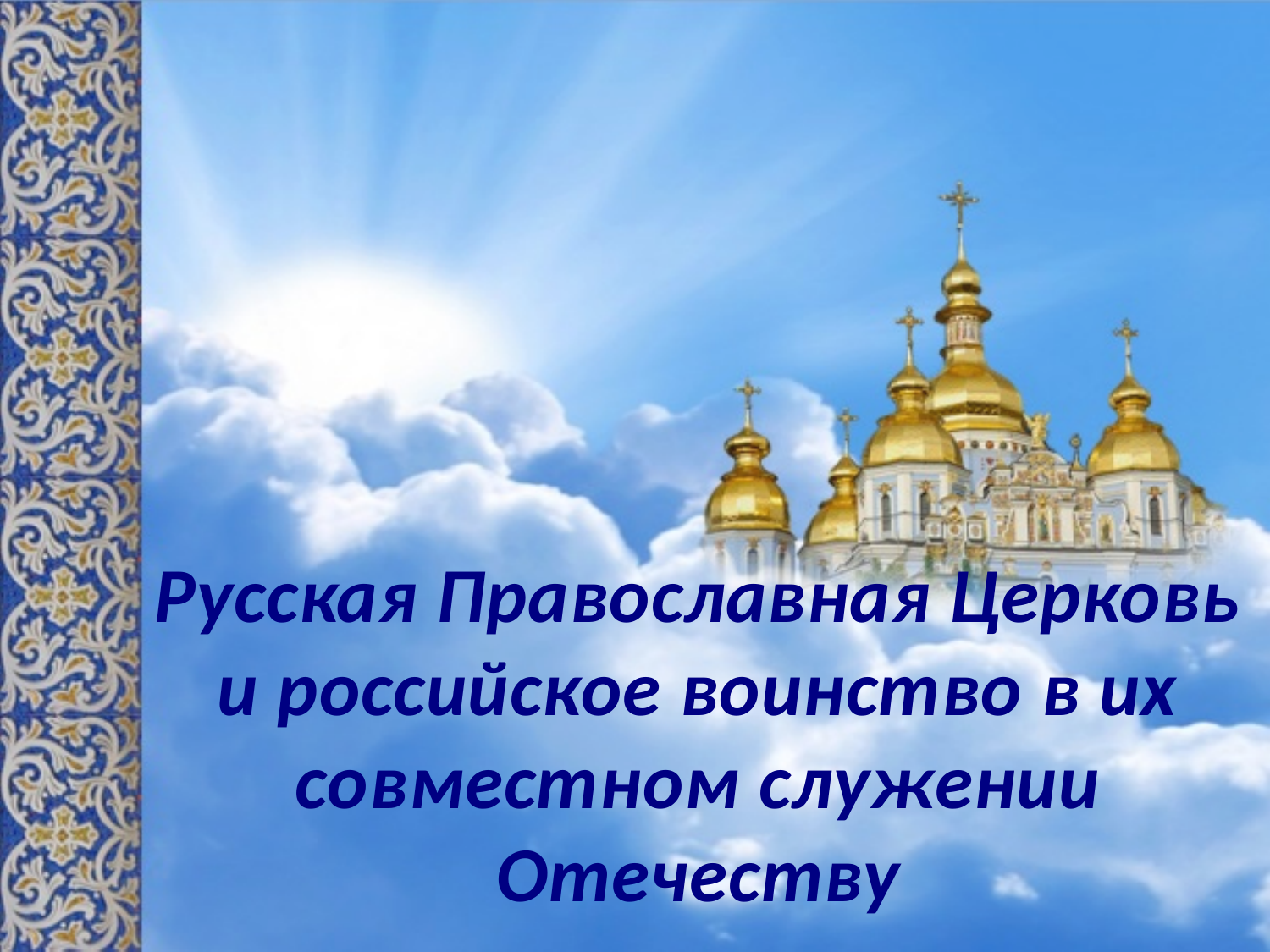

# Русская Православная Церковь и российское воинство в их совместном служении Отечеству